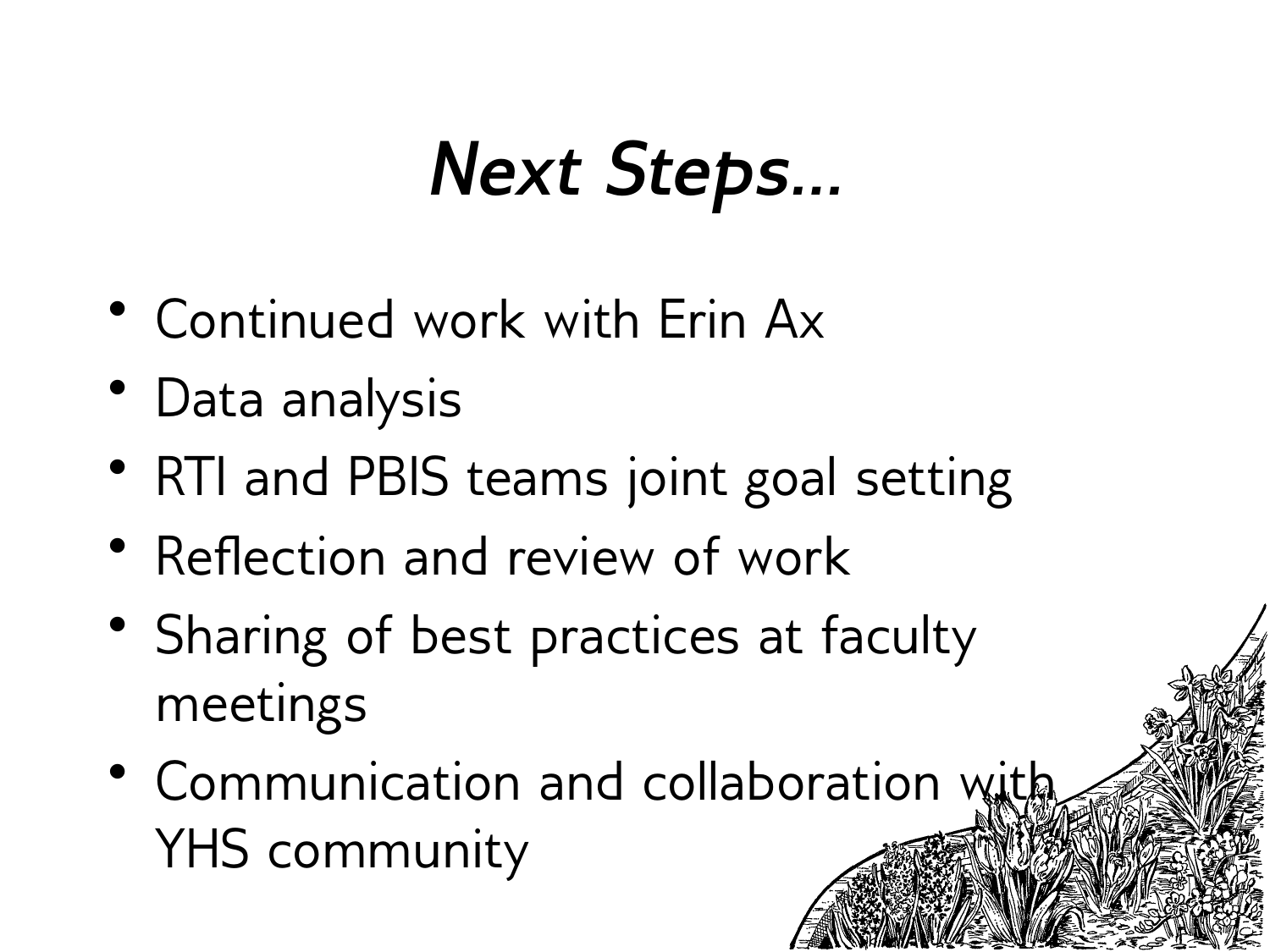

# Next Steps…
Continued work with Erin Ax
Data analysis
RTI and PBIS teams joint goal setting
Reflection and review of work
Sharing of best practices at faculty meetings
Communication and collaboration with YHS community